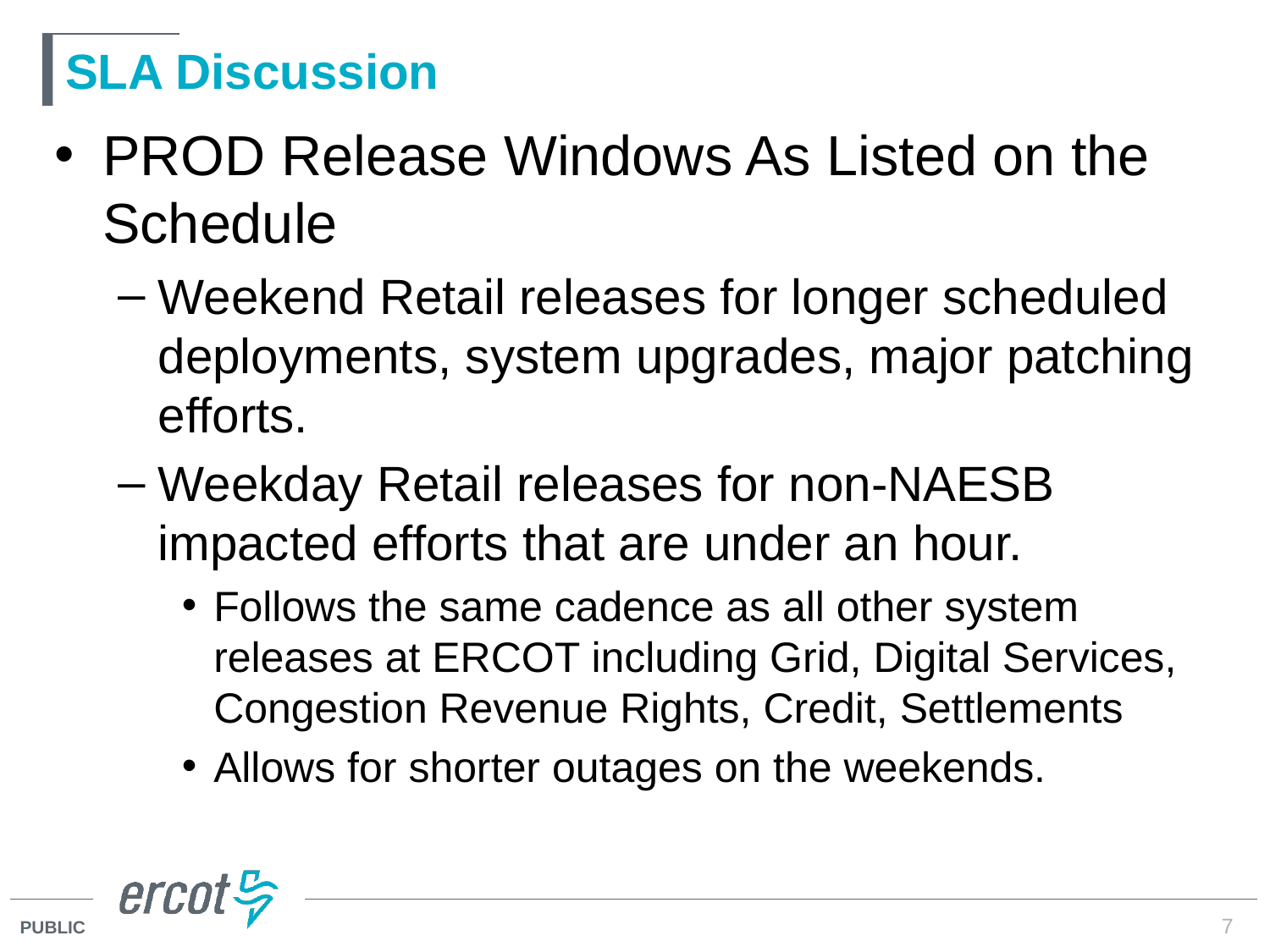

# SLA Discussion
PROD Release Windows As Listed on the Schedule
Weekend Retail releases for longer scheduled deployments, system upgrades, major patching efforts.
Weekday Retail releases for non-NAESB impacted efforts that are under an hour.
Follows the same cadence as all other system releases at ERCOT including Grid, Digital Services, Congestion Revenue Rights, Credit, Settlements
Allows for shorter outages on the weekends.
7